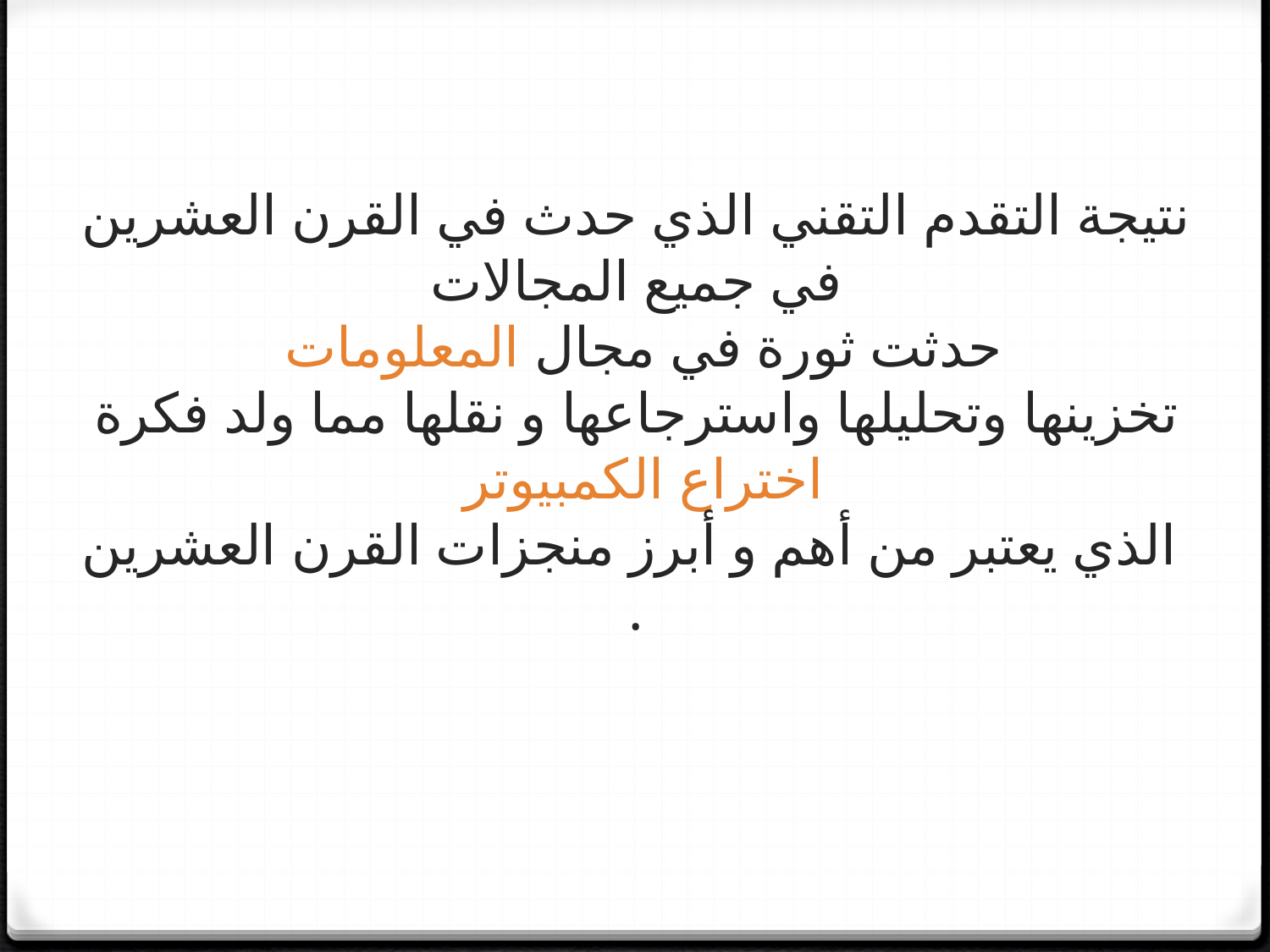

# نتيجة التقدم التقني الذي حدث في القرن العشرين في جميع المجالات حدثت ثورة في مجال المعلومات تخزينها وتحليلها واسترجاعها و نقلها مما ولد فكرة اختراع الكمبيوتر الذي يعتبر من أهم و أبرز منجزات القرن العشرين .